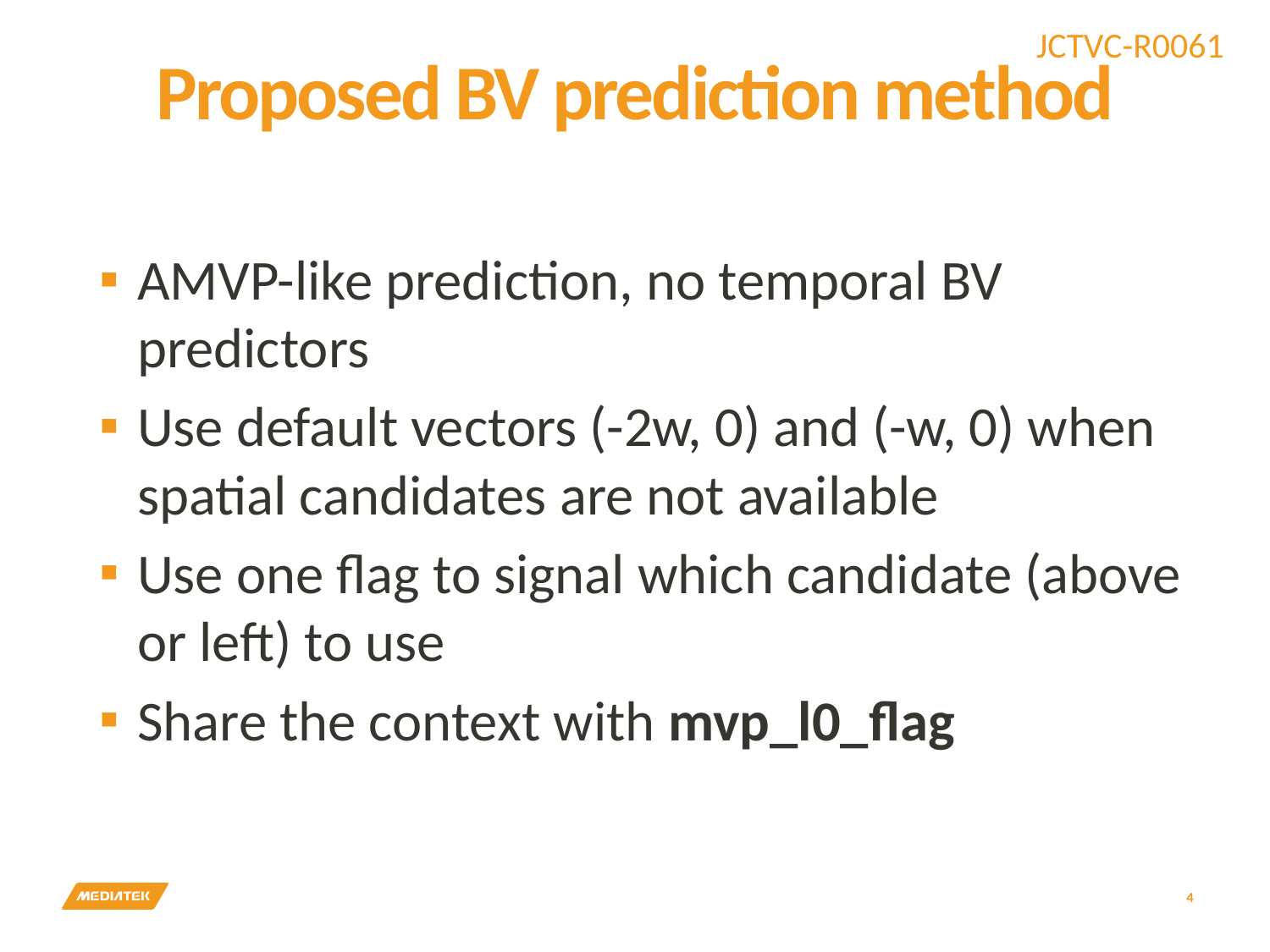

# Proposed BV prediction method

AMVP-like prediction, no temporal BV predictors
Use default vectors (-2w, 0) and (-w, 0) when spatial candidates are not available
Use one flag to signal which candidate (above or left) to use
Share the context with mvp_l0_flag

4